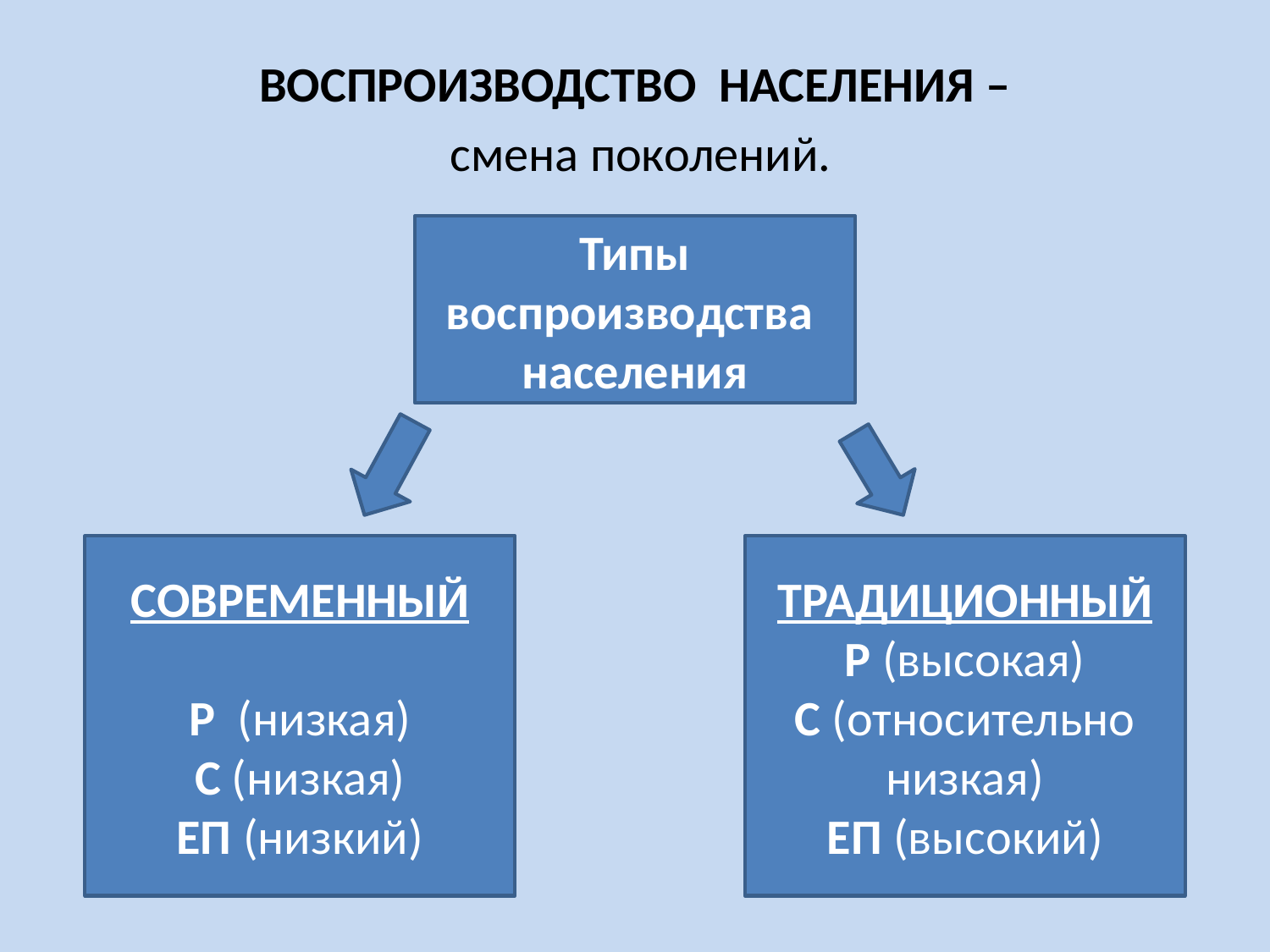

ВОСПРОИЗВОДСТВО  НАСЕЛЕНИЯ –
 смена поколений.

Типы воспроизводства  населения

СОВРЕМЕННЫЙ

Р  (низкая)
С (низкая)
ЕП (низкий)
ТРАДИЦИОННЫЙ
Р (высокая)
С (относительно низкая)
ЕП (высокий)